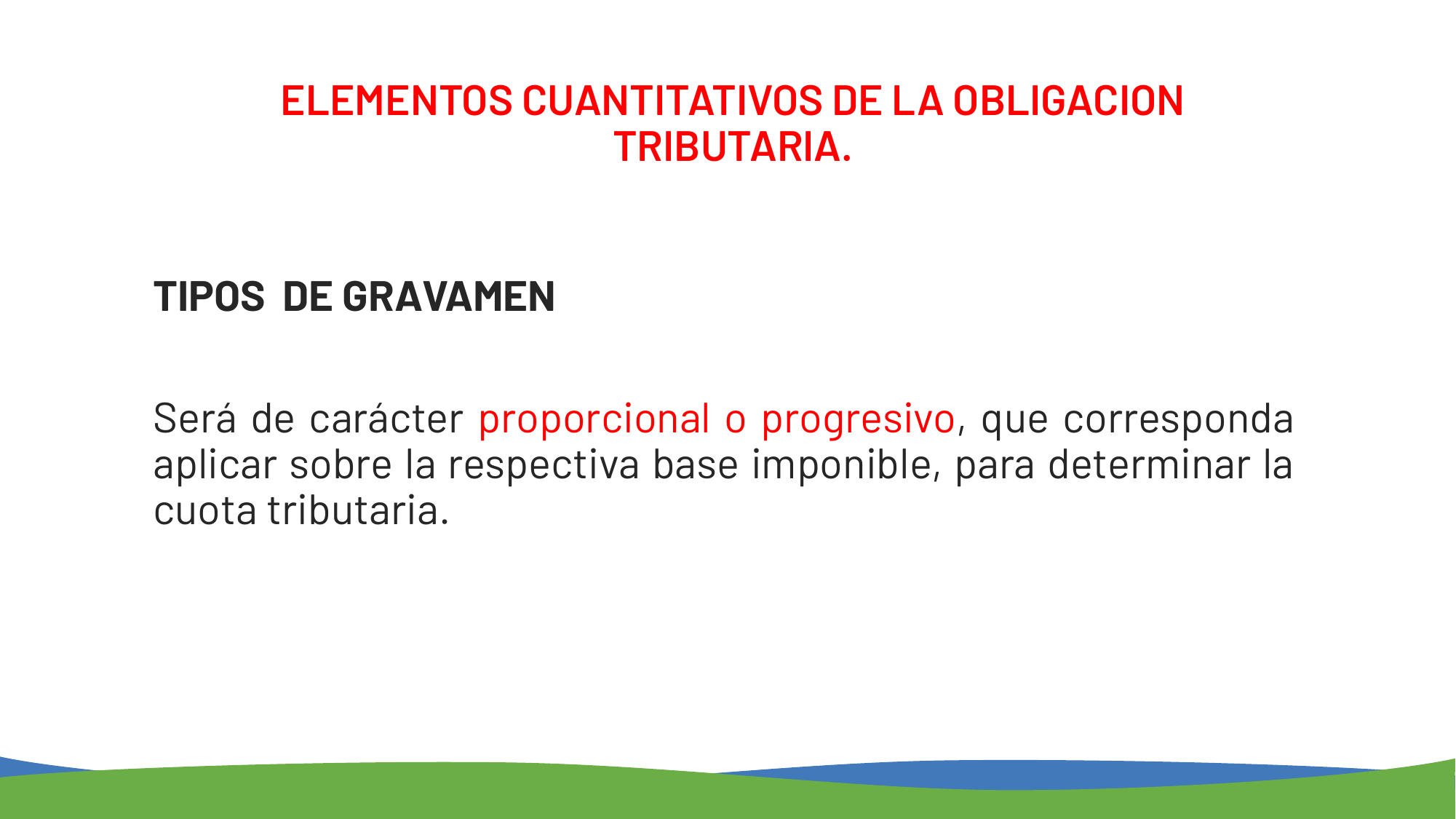

ELEMENTOS CUANTITATIVOS DE LA OBLIGACION TRIBUTARIA.

TIPOS  DE GRAVAMEN

Será de carácter proporcional o progresivo, que corresponda aplicar sobre la respectiva base imponible, para determinar la cuota tributaria.